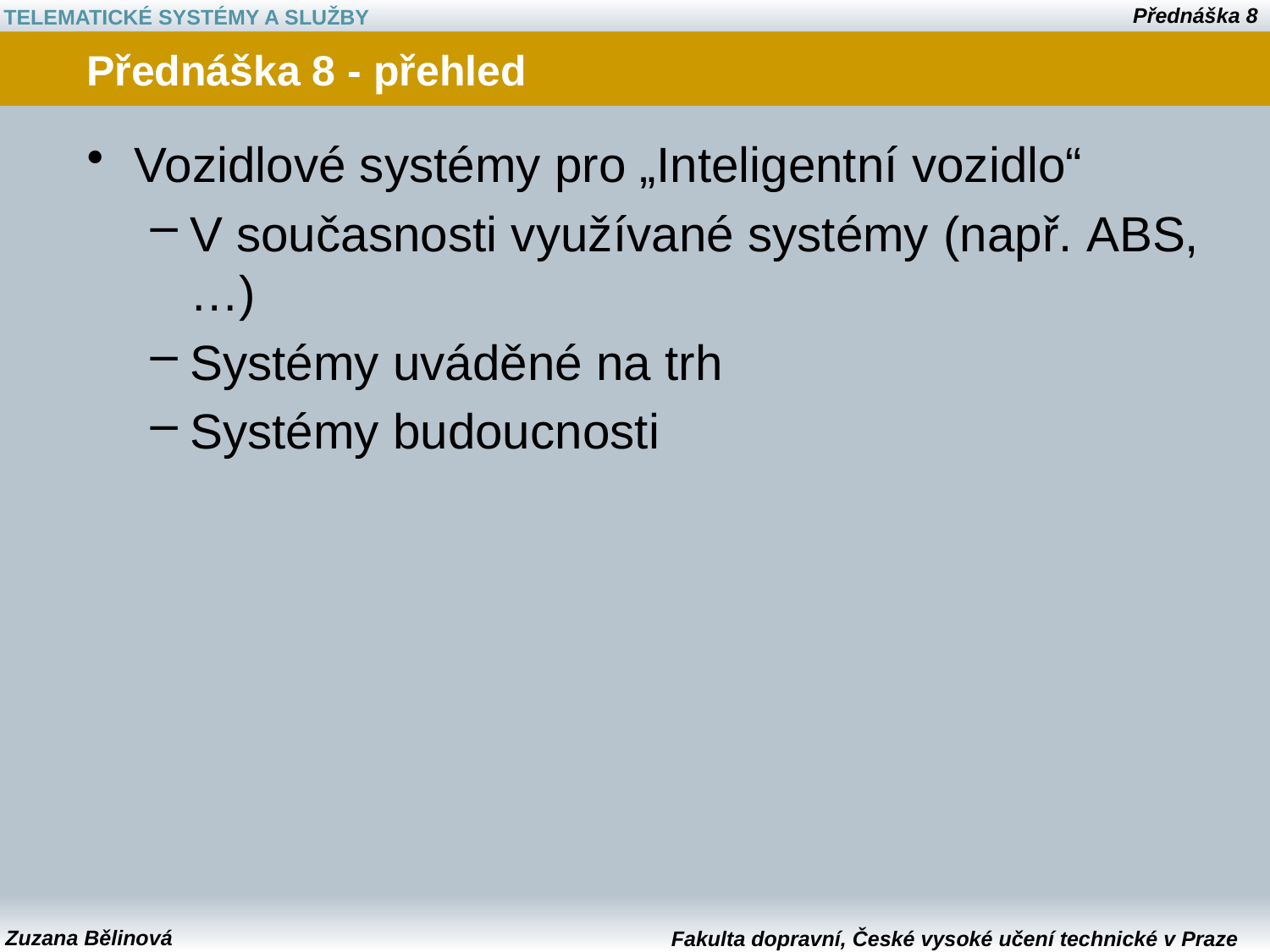

# Přednáška 8 - přehled
Vozidlové systémy pro „Inteligentní vozidlo“
V současnosti využívané systémy (např. ABS, …)
Systémy uváděné na trh
Systémy budoucnosti